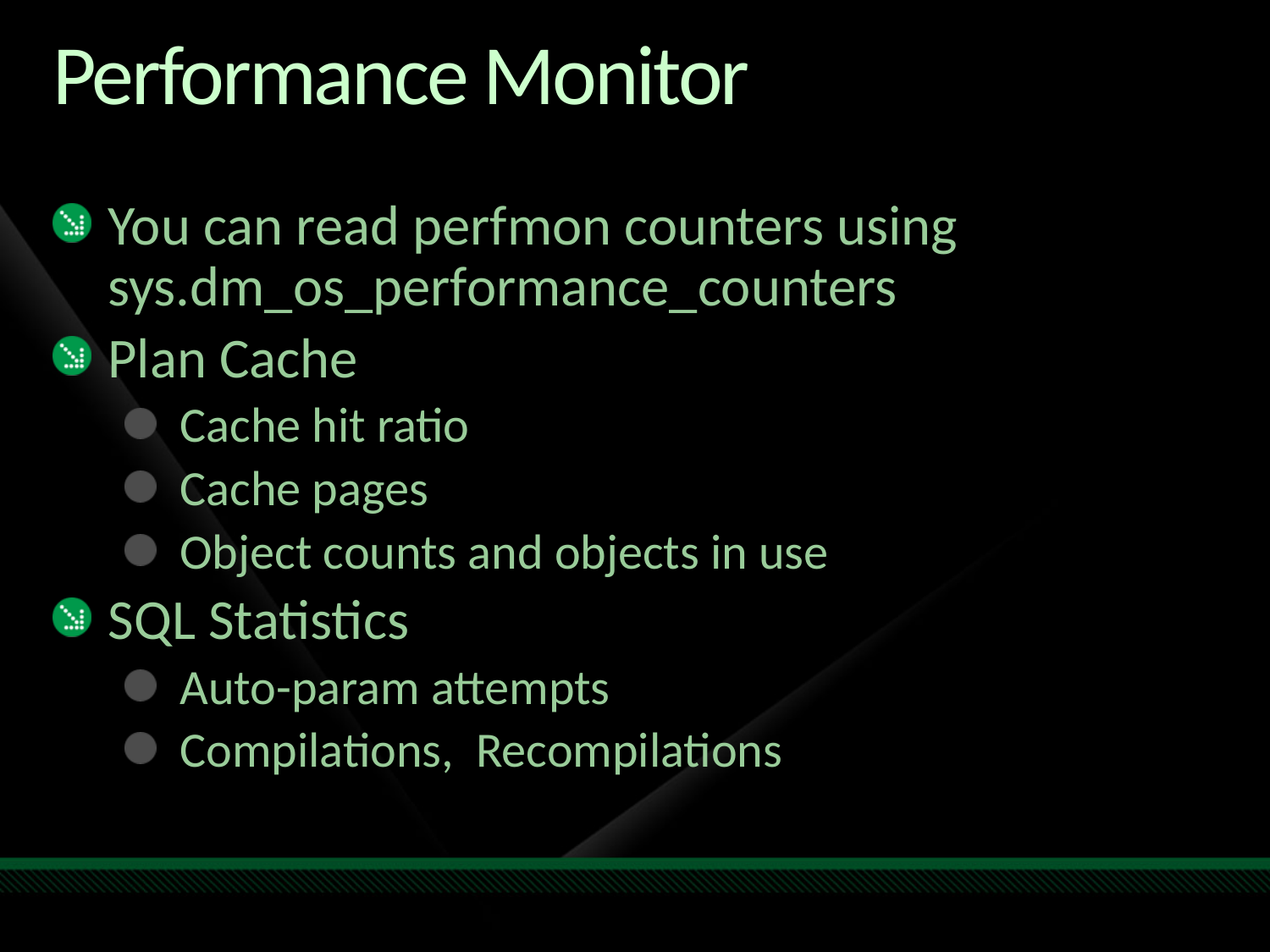

# Performance Monitor
You can read perfmon counters using sys.dm_os_performance_counters
Plan Cache
Cache hit ratio
Cache pages
Object counts and objects in use
SQL Statistics
Auto-param attempts
Compilations,  Recompilations